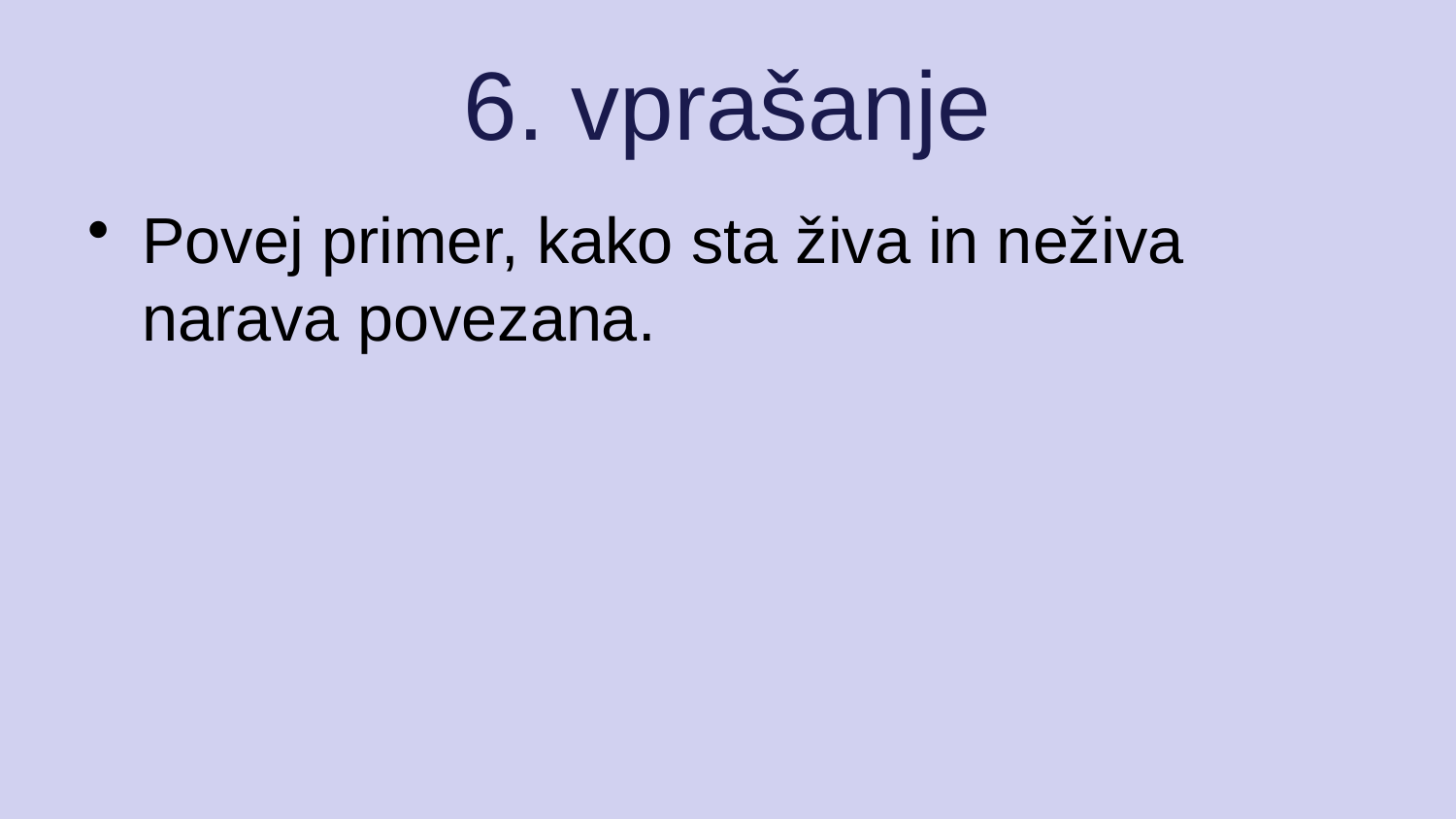

# 6. vprašanje
Povej primer, kako sta živa in neživa narava povezana.